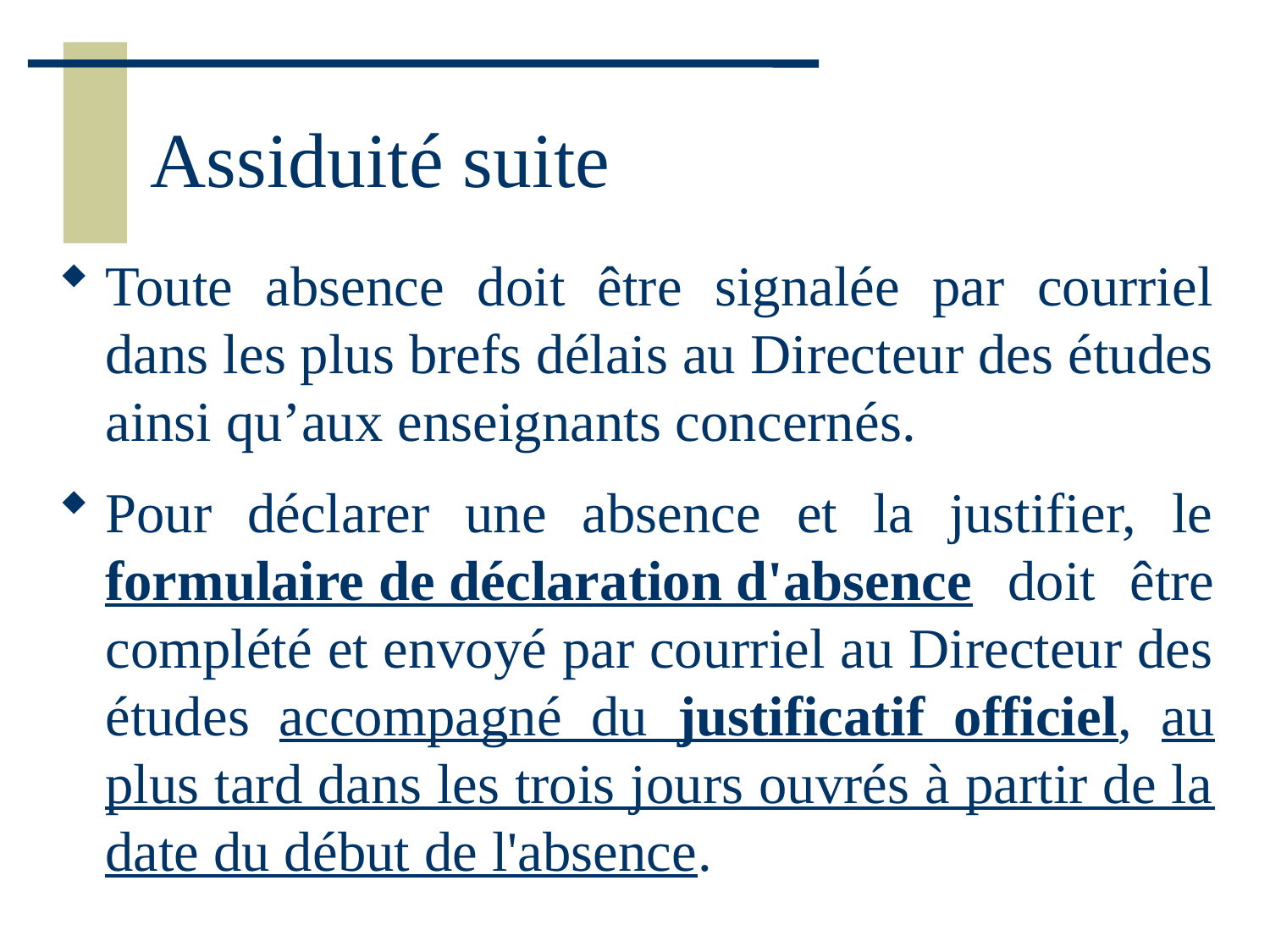

# Assiduité suite
Toute absence doit être signalée par courriel dans les plus brefs délais au Directeur des études ainsi qu’aux enseignants concernés.

Pour déclarer une absence et la justifier, le formulaire de déclaration d'absence doit être complété et envoyé par courriel au Directeur des études accompagné du justificatif officiel, au plus tard dans les trois jours ouvrés à partir de la date du début de l'absence.